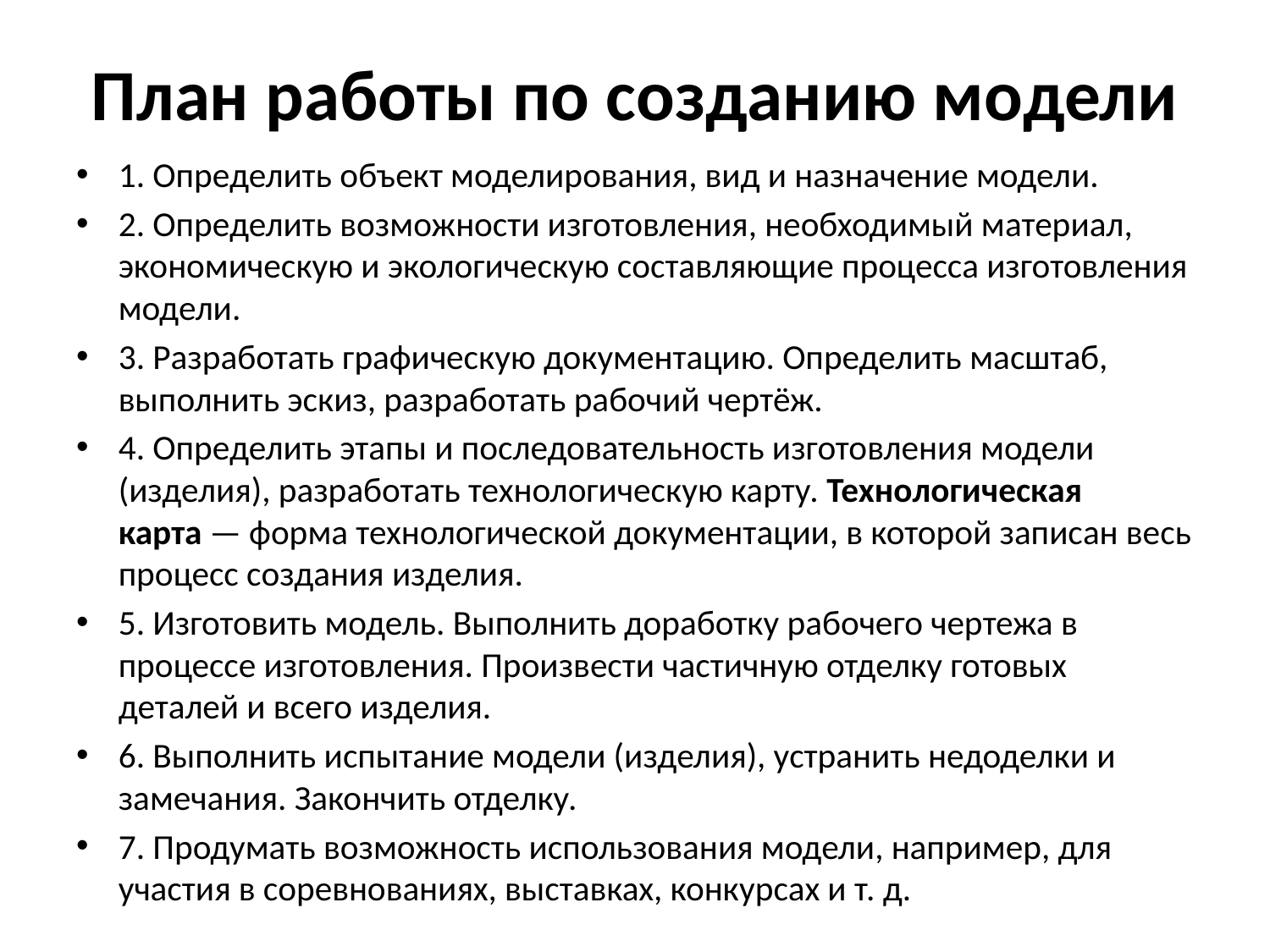

# План работы по созданию модели
1. Определить объект моделирования, вид и назначение модели.
2. Определить возможности изготовления, необходимый материал, экономическую и экологическую составляющие процесса изготовления модели.
3. Разработать графическую документацию. Определить масштаб, выполнить эскиз, разработать рабочий чертёж.
4. Определить этапы и последовательность изготовления модели (изделия), разработать технологическую карту. Технологическая карта — форма технологической документации, в которой записан весь процесс создания изделия.
5. Изготовить модель. Выполнить доработку рабочего чертежа в процессе изготовления. Произвести частичную отделку готовых деталей и всего изделия.
6. Выполнить испытание модели (изделия), устранить недоделки и замечания. Закончить отделку.
7. Продумать возможность использования модели, например, для участия в соревнованиях, выставках, конкурсах и т. д.